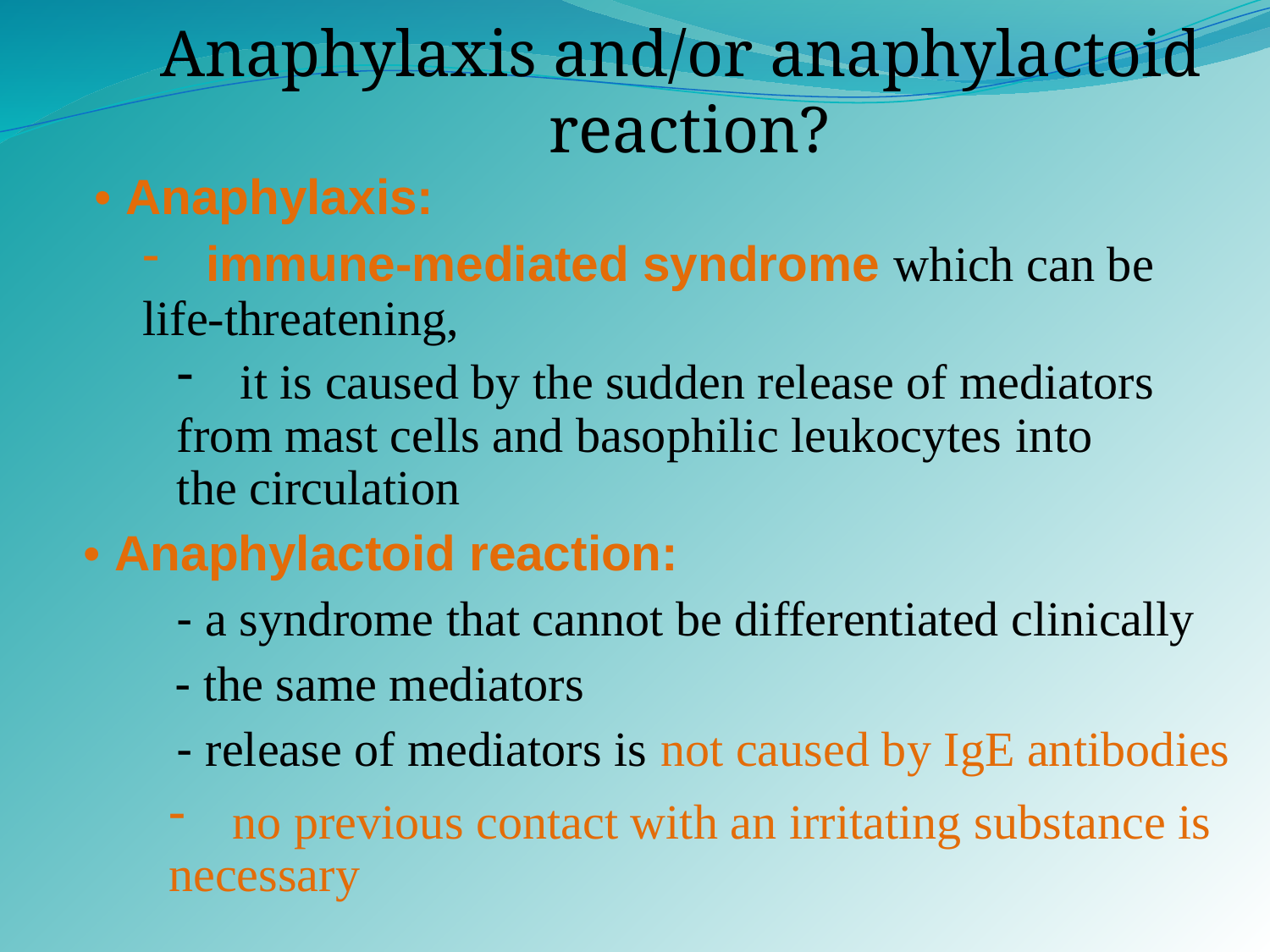

Anaphylaxis and/or anaphylactoid
reaction?
• Anaphylaxis:
immune-mediated syndrome which can be
life-threatening,

it is caused by the sudden release of mediators
from mast cells and basophilic leukocytes into
the circulation

• Anaphylactoid reaction:
- a syndrome that cannot be differentiated clinically
- the same mediators

- release of mediators is not caused by IgE antibodies

no previous contact with an irritating substance is
necessary